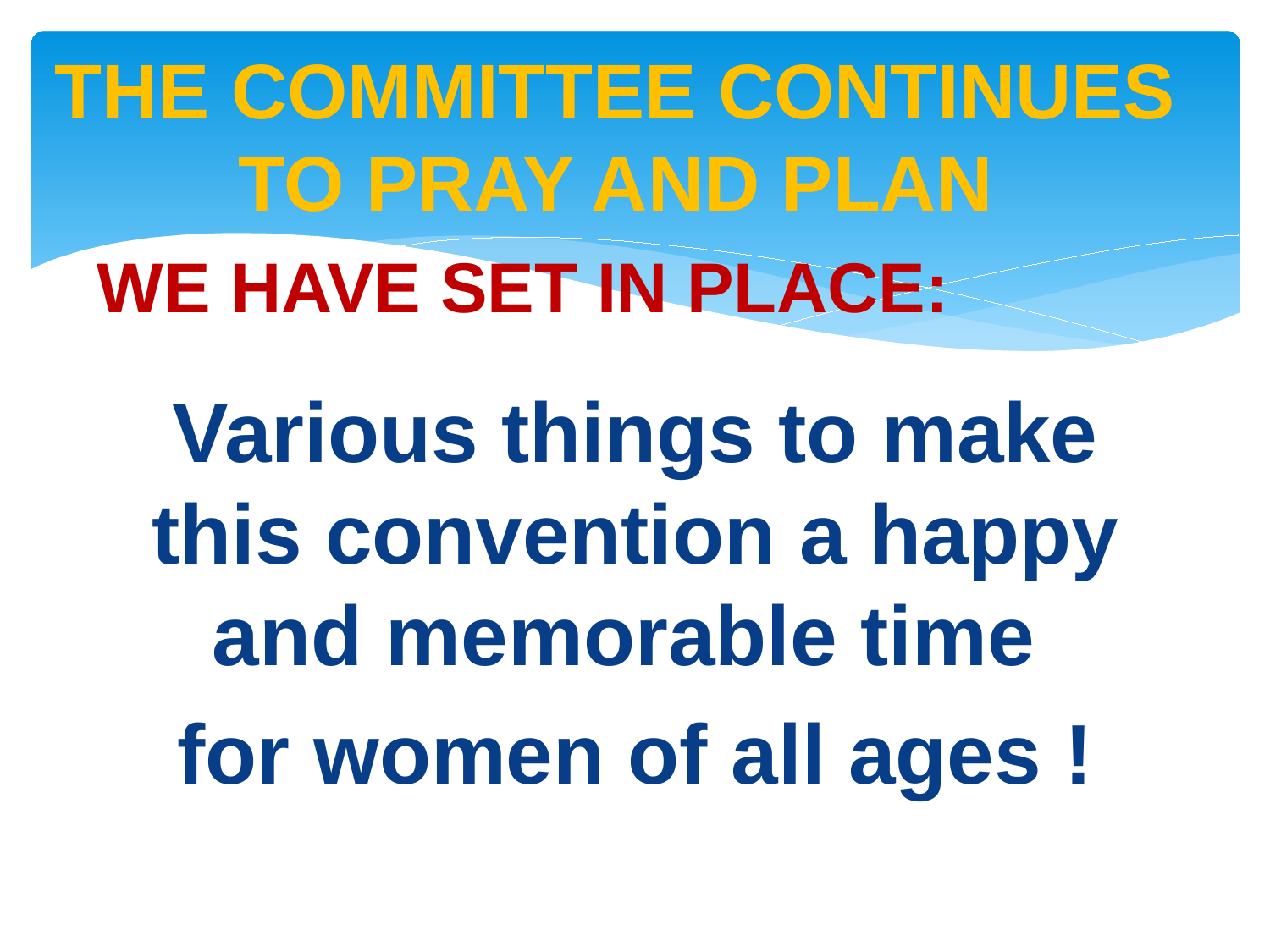

# THE COMMITTEE CONTINUES TO PRAY AND PLAN
WE HAVE SET IN PLACE:
Various things to make this convention a happy and memorable time
for women of all ages !